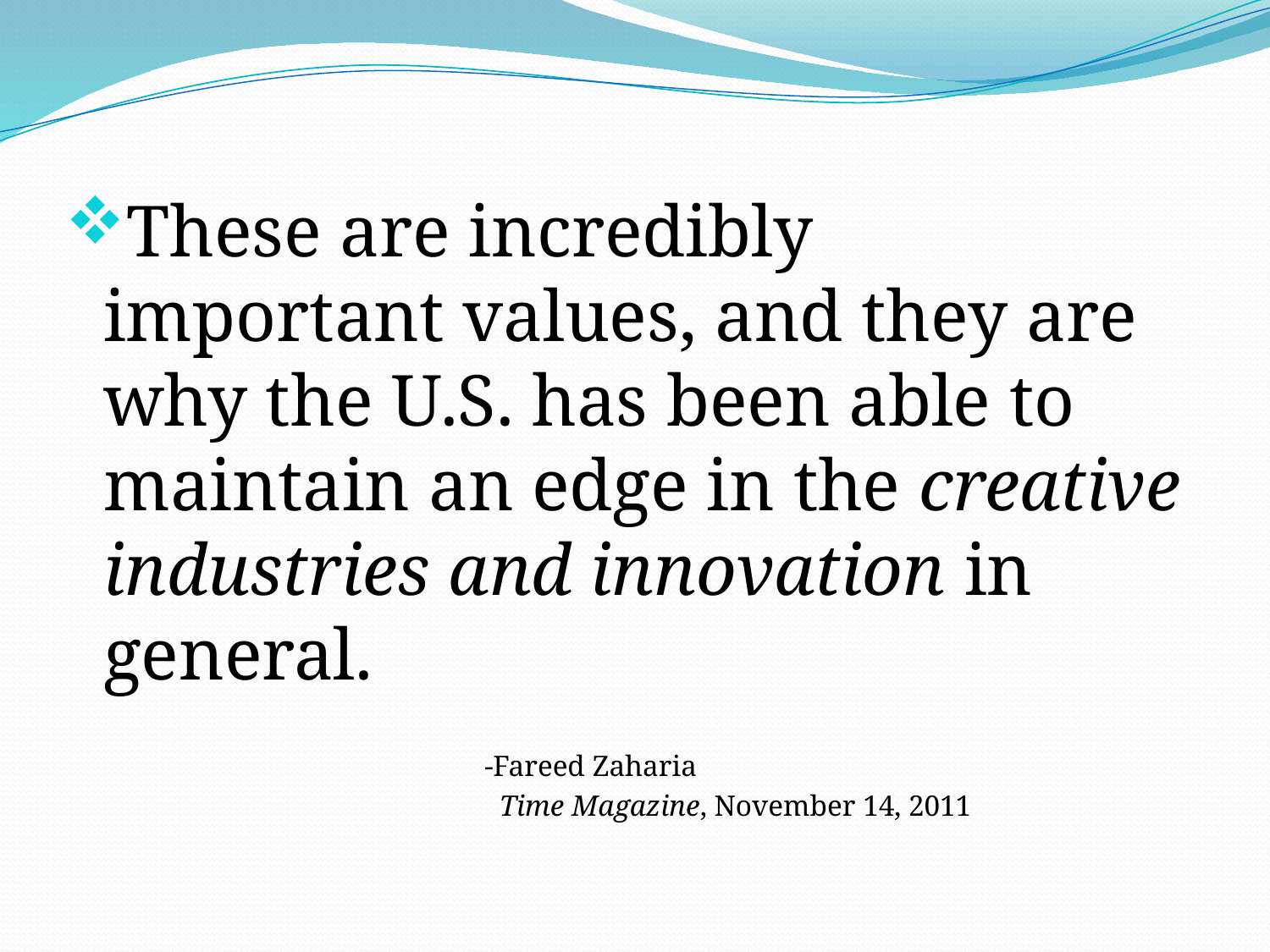

These are incredibly  important values, and they are why the U.S. has been able to maintain an edge in the creative industries and innovation in general.

				-Fareed Zaharia
				  Time Magazine, November 14, 2011